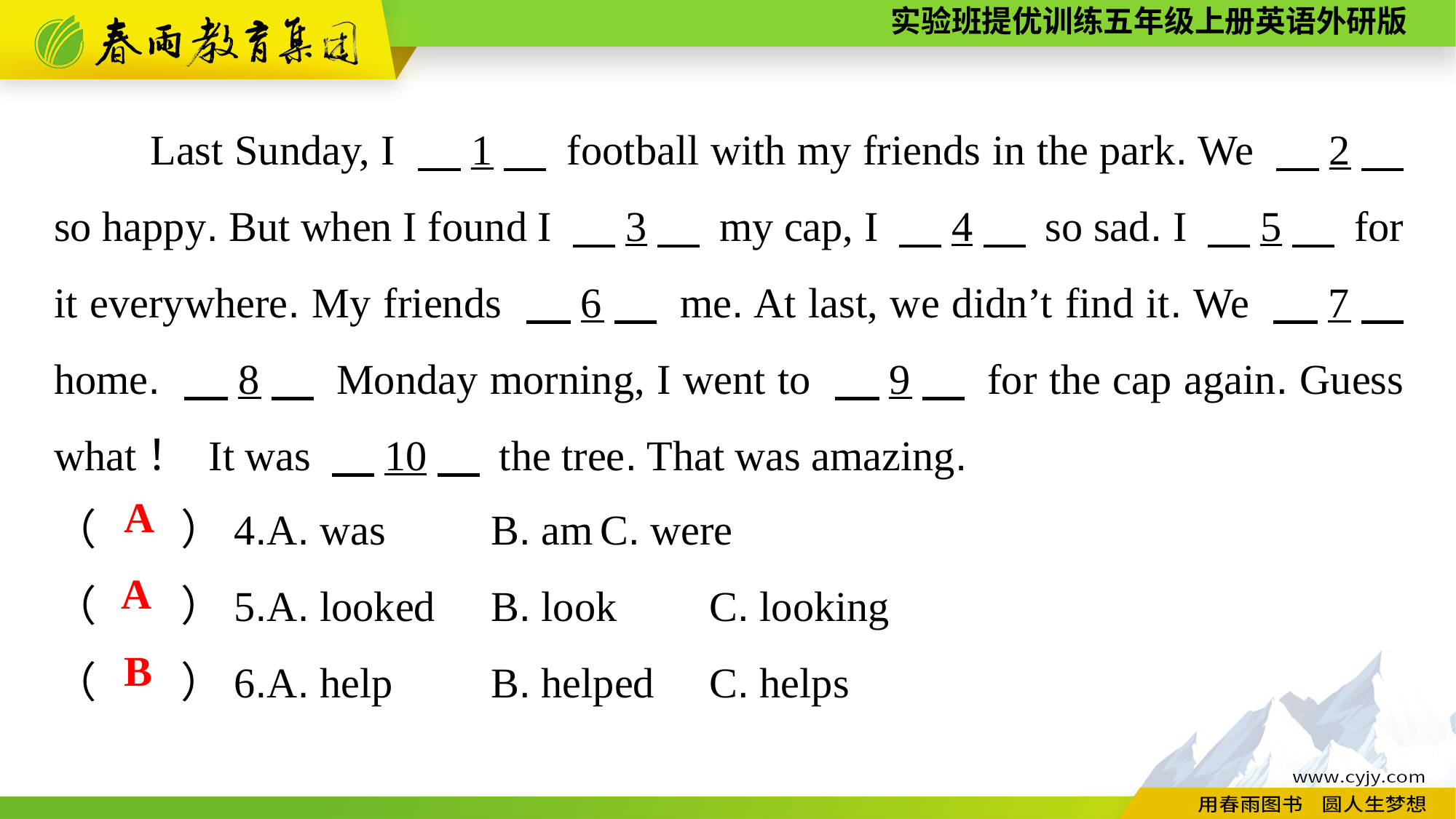

Last Sunday, I 　1　 football with my friends in the park. We 　2　 so happy. But when I found I 　3　 my cap, I 　4　 so sad. I 　5　 for it everywhere. My friends 　6　 me. At last, we didn’t find it. We 　7　 home. 　8　 Monday morning, I went to 　9　 for the cap again. Guess what！ It was 　10　 the tree. That was amazing.
（　　）4.A. was	B. am	C. were
（　　）5.A. looked	B. look	C. looking
（　　）6.A. help	B. helped	C. helps
A
A
B